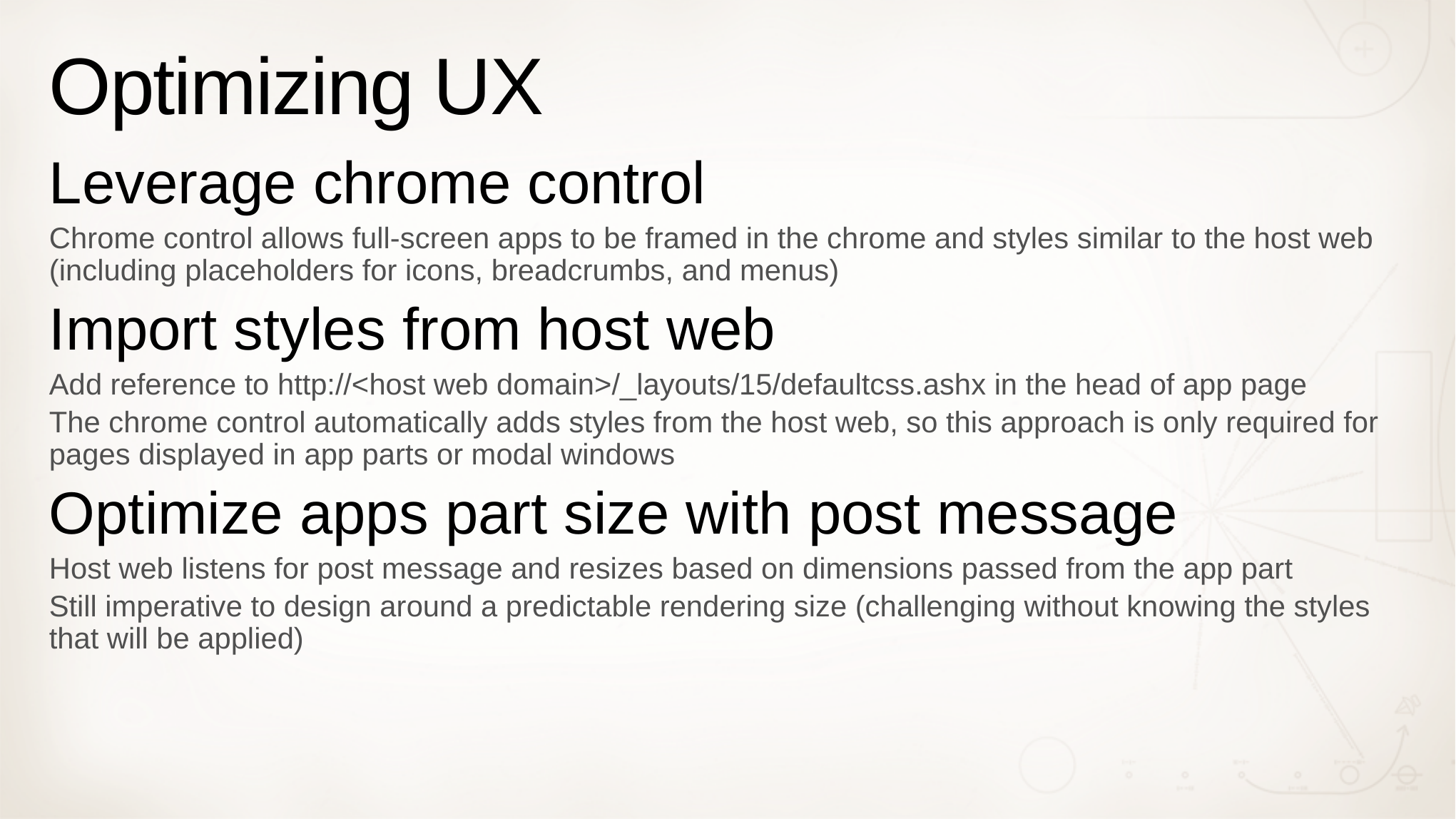

# Optimizing UX
Leverage chrome control
Chrome control allows full-screen apps to be framed in the chrome and styles similar to the host web (including placeholders for icons, breadcrumbs, and menus)
Import styles from host web
Add reference to http://<host web domain>/_layouts/15/defaultcss.ashx in the head of app page
The chrome control automatically adds styles from the host web, so this approach is only required for pages displayed in app parts or modal windows
Optimize apps part size with post message
Host web listens for post message and resizes based on dimensions passed from the app part
Still imperative to design around a predictable rendering size (challenging without knowing the styles that will be applied)